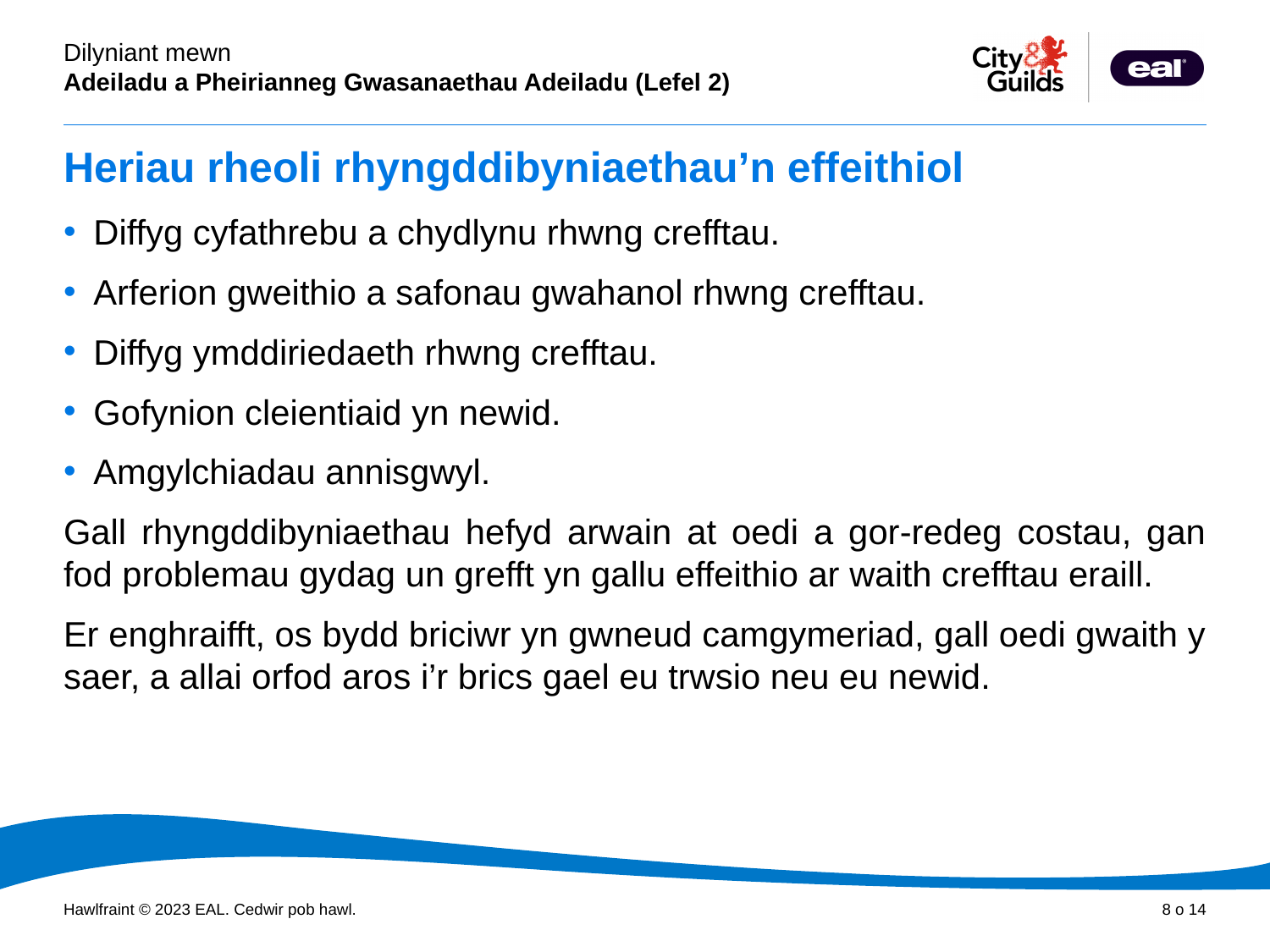

# Heriau rheoli rhyngddibyniaethau’n effeithiol
Diffyg cyfathrebu a chydlynu rhwng crefftau.
Arferion gweithio a safonau gwahanol rhwng crefftau.
Diffyg ymddiriedaeth rhwng crefftau.
Gofynion cleientiaid yn newid.
Amgylchiadau annisgwyl.
Gall rhyngddibyniaethau hefyd arwain at oedi a gor-redeg costau, gan fod problemau gydag un grefft yn gallu effeithio ar waith crefftau eraill.
Er enghraifft, os bydd briciwr yn gwneud camgymeriad, gall oedi gwaith y saer, a allai orfod aros i’r brics gael eu trwsio neu eu newid.